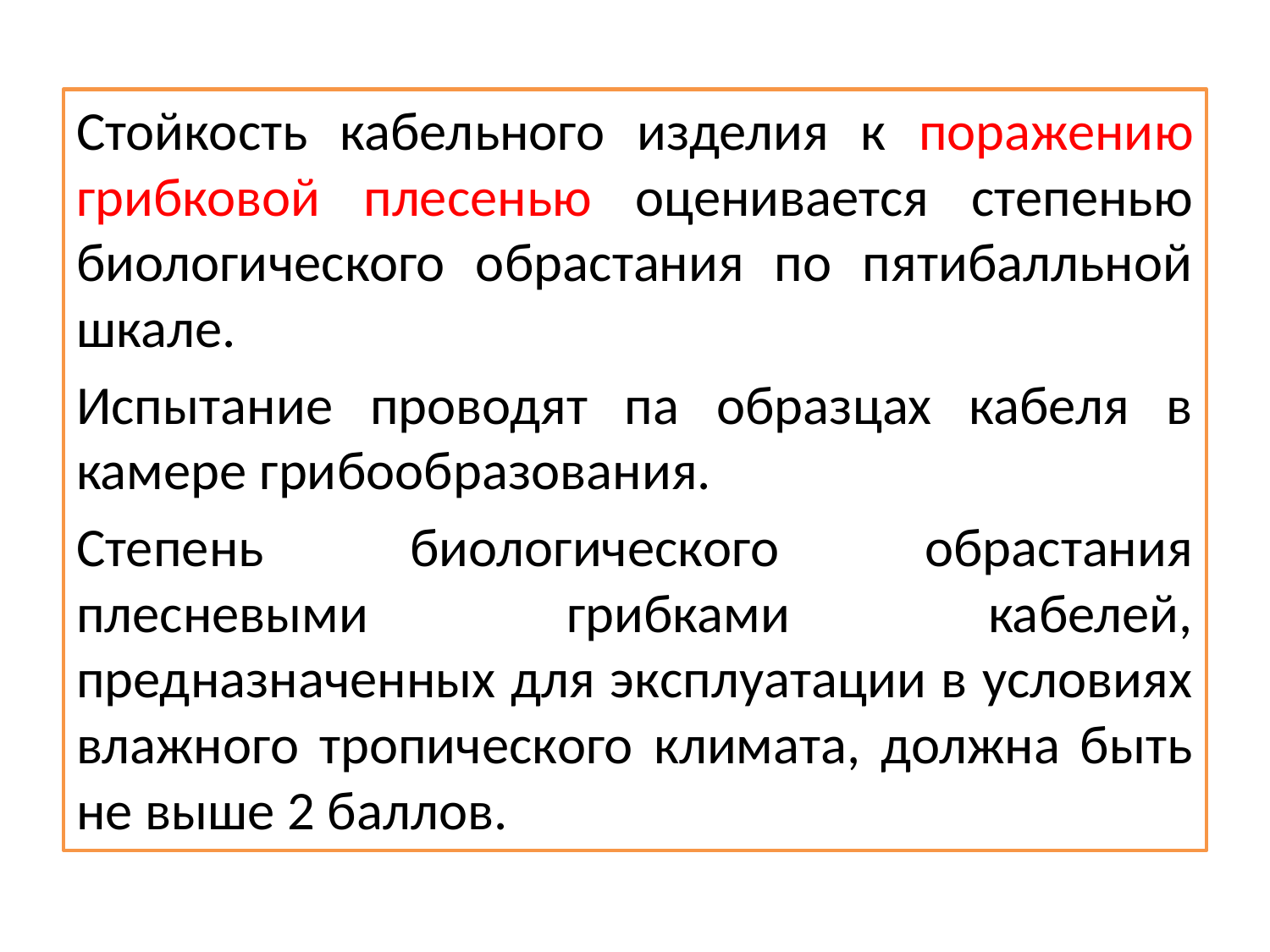

#
Стойкость кабельного изделия к поражению грибковой плесенью оценивается степенью биологического обрастания по пятибалльной шкале.
Испытание проводят па образцах кабеля в камере грибообразования.
Степень биологического обрастания плесневыми грибками кабелей, предназначенных для эксплуатации в условиях влажного тропического климата, должна быть не выше 2 баллов.